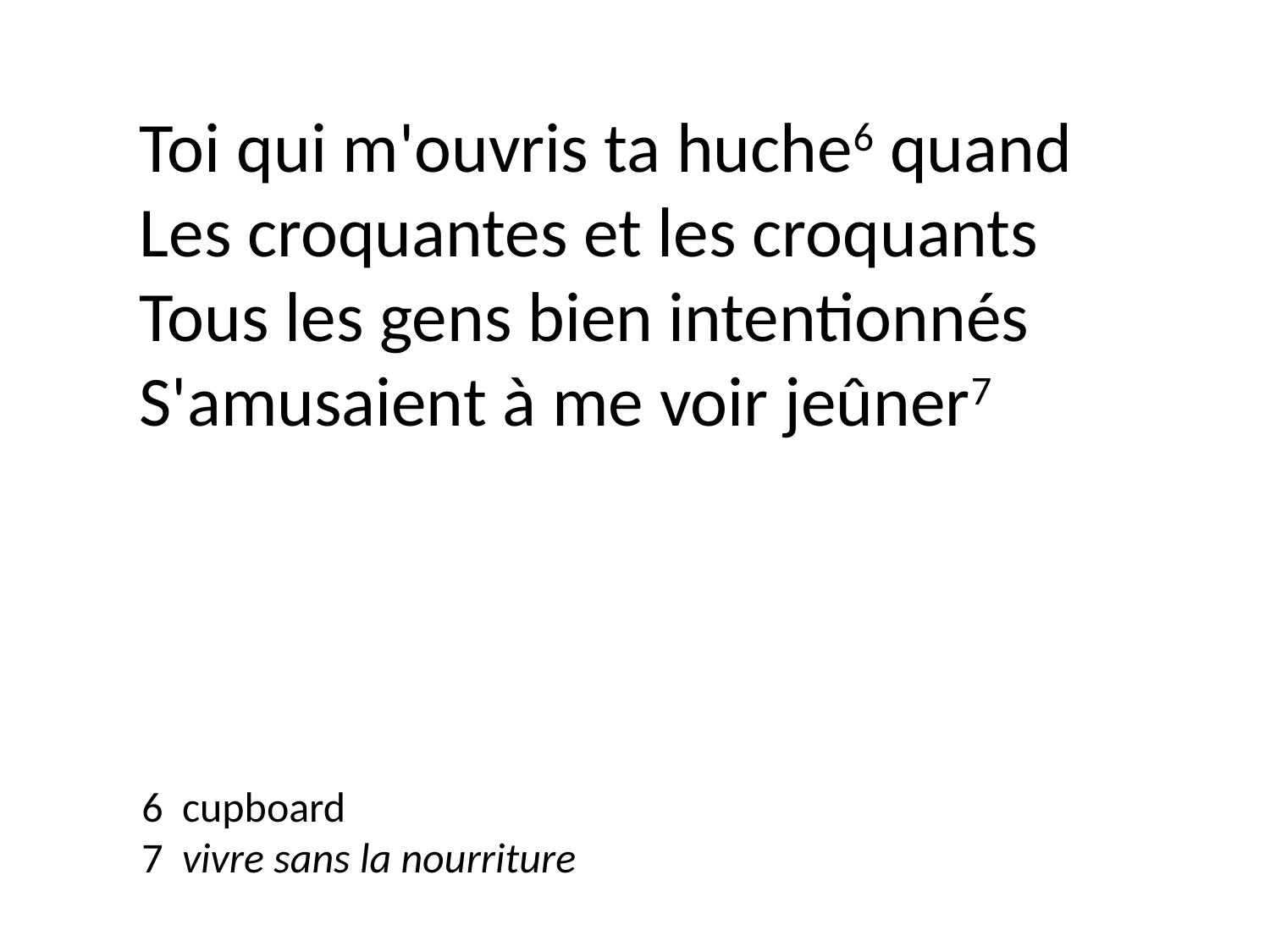

Toi qui m'ouvris ta huche6 quand
Les croquantes et les croquants
Tous les gens bien intentionnés
S'amusaient à me voir jeûner7
6  cupboard
7  vivre sans la nourriture